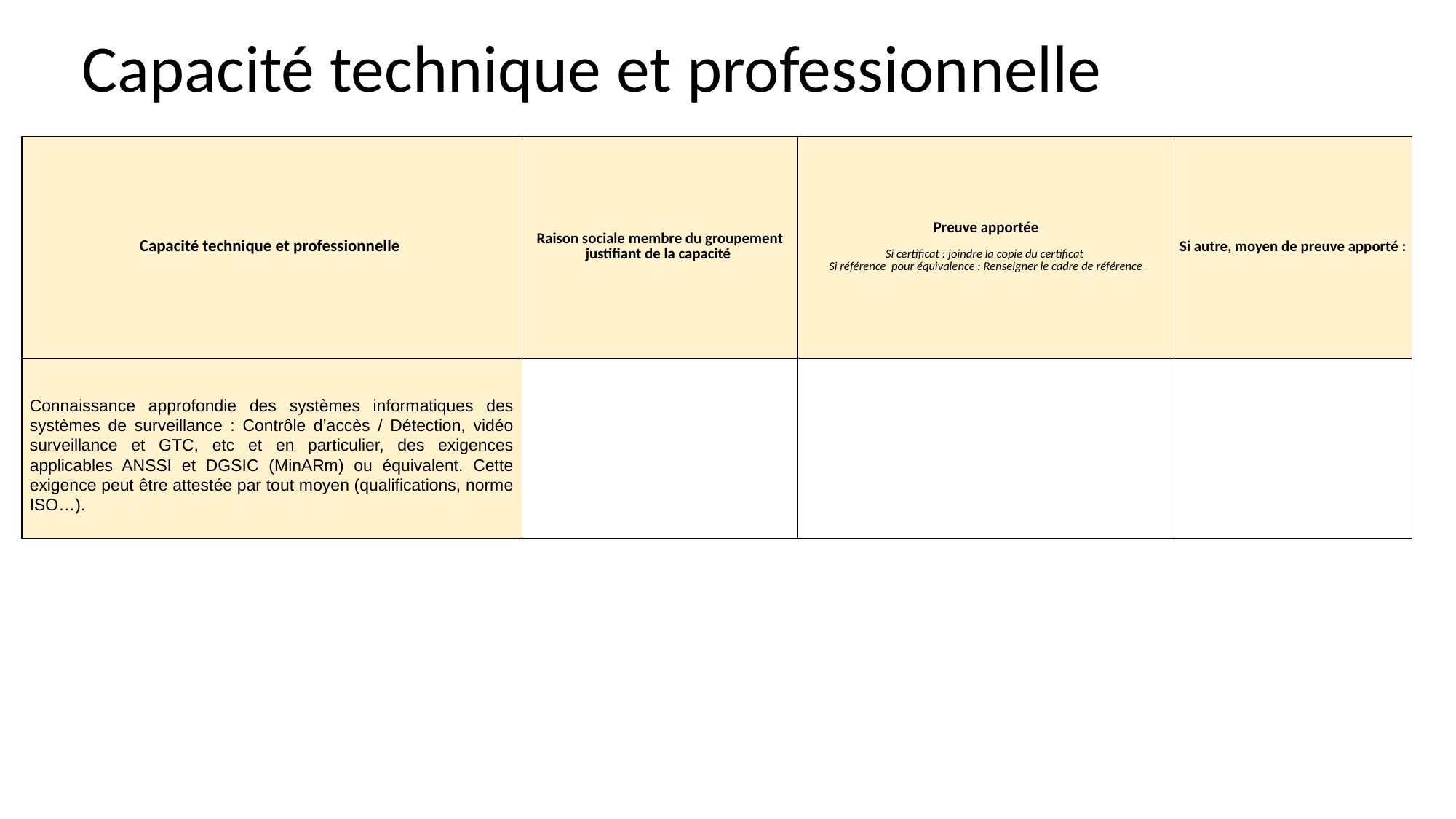

# Capacité technique et professionnelle
| Capacité technique et professionnelle | Raison sociale membre du groupement justifiant de la capacité | Preuve apportée Si certificat : joindre la copie du certificat Si référence pour équivalence : Renseigner le cadre de référence | Si autre, moyen de preuve apporté : |
| --- | --- | --- | --- |
| Connaissance approfondie des systèmes informatiques des systèmes de surveillance : Contrôle d’accès / Détection, vidéo surveillance et GTC, etc et en particulier, des exigences applicables ANSSI et DGSIC (MinARm) ou équivalent. Cette exigence peut être attestée par tout moyen (qualifications, norme ISO…). |  |  |  |